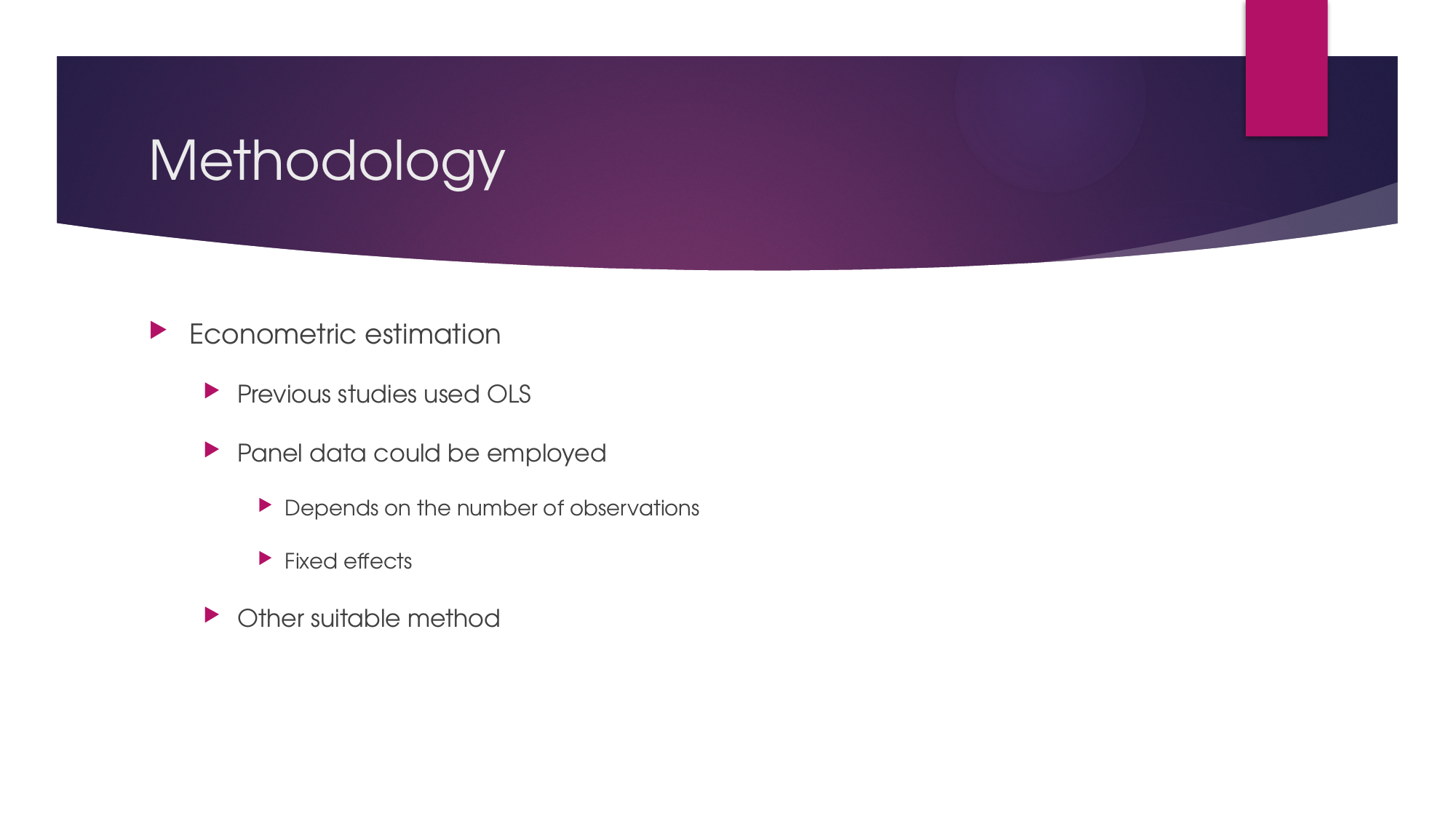

# Methodology
Econometric estimation
Previous studies used OLS
Panel data could be employed
Depends on the number of observations
Fixed effects
Other suitable method